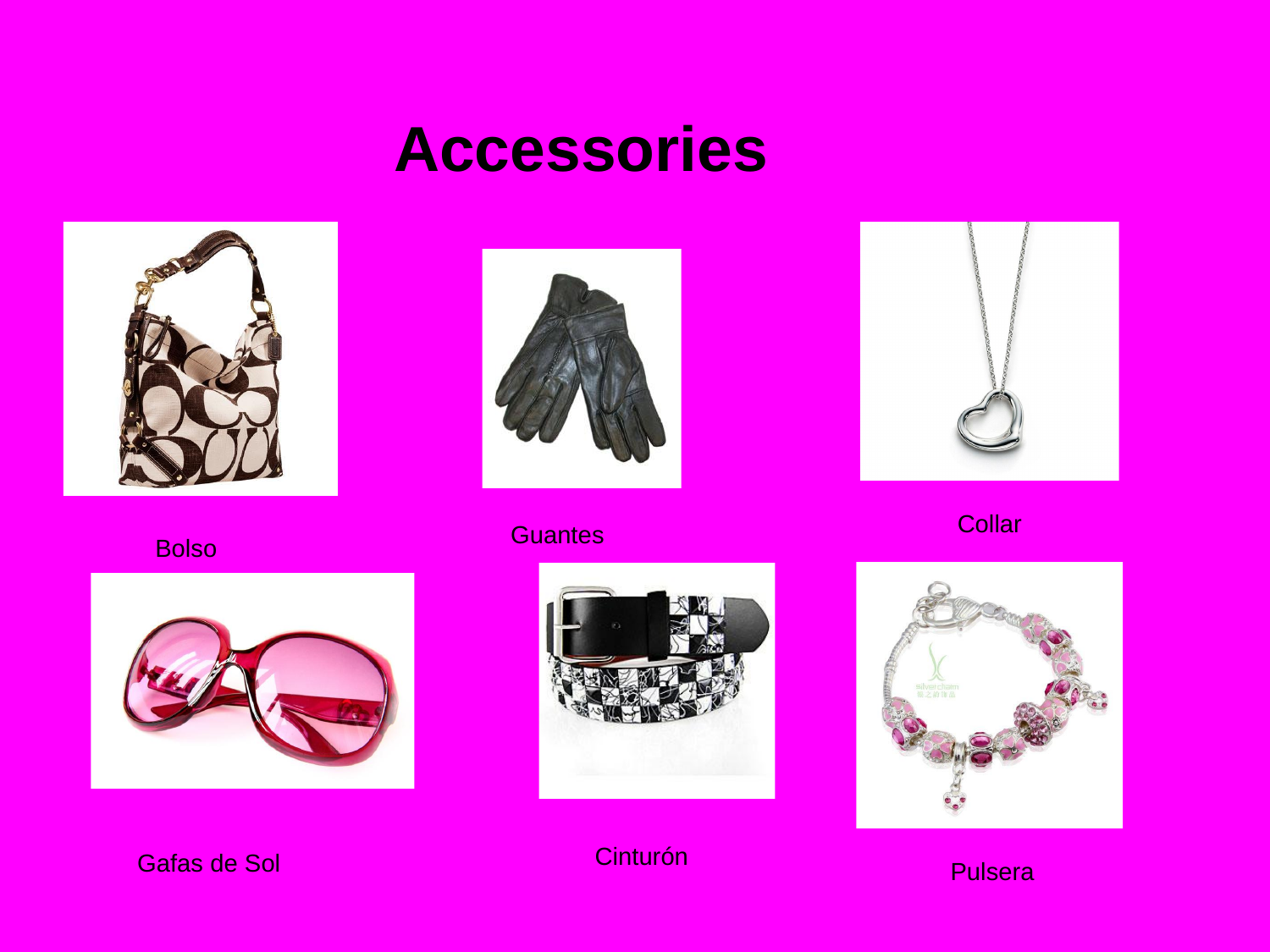

# Accessories
m

            Collar
 Guantes
         Bolso

   Cinturón
Gafas de Sol
          Pulsera